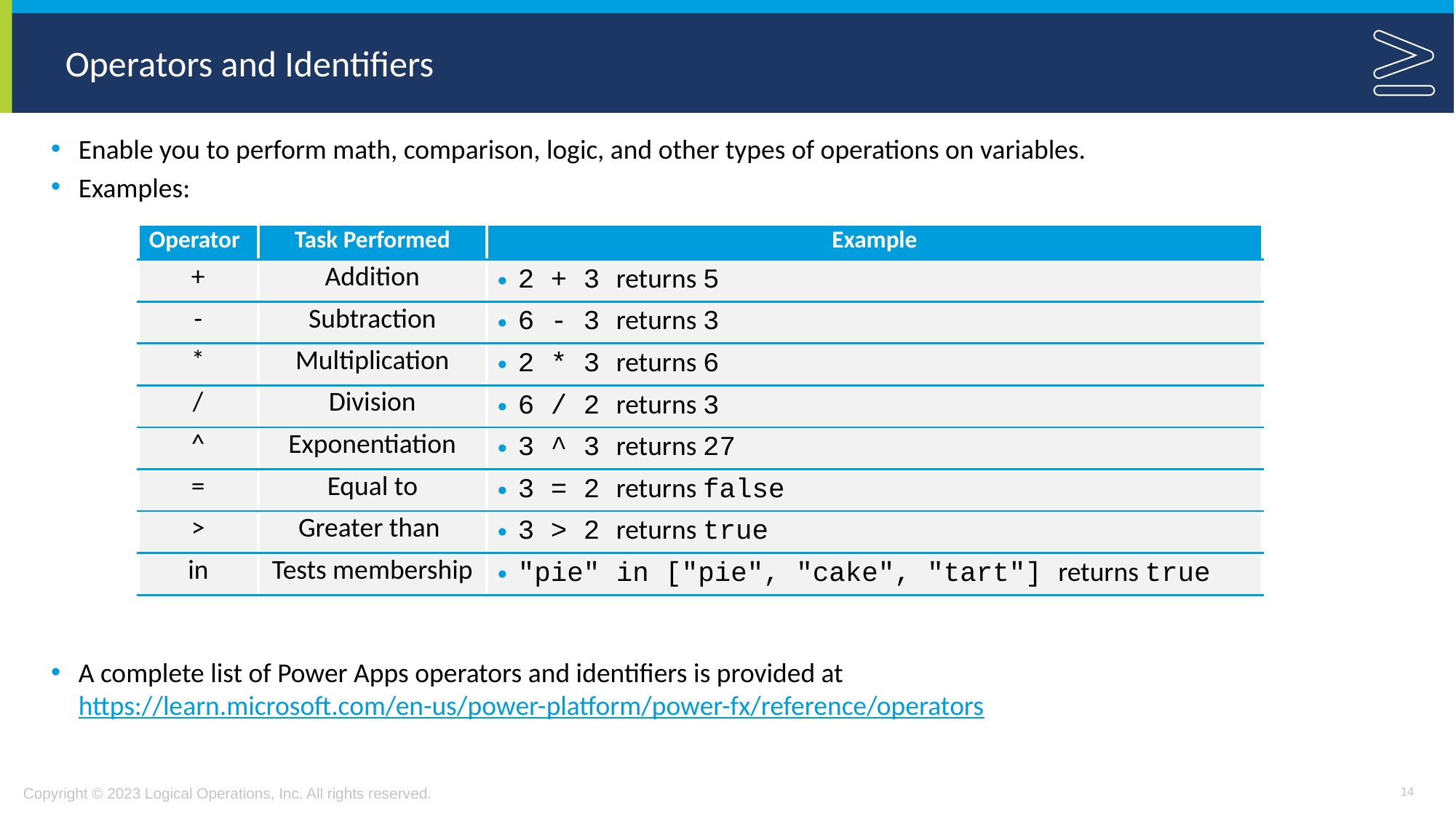

# Operators and Identifiers
Enable you to perform math, comparison, logic, and other types of operations on variables.
Examples:
| Operator | Task Performed | Example |
| --- | --- | --- |
| + | Addition | 2 + 3 returns 5 |
| - | Subtraction | 6 - 3 returns 3 |
| \* | Multiplication | 2 \* 3 returns 6 |
| / | Division | 6 / 2 returns 3 |
| ^ | Exponentiation | 3 ^ 3 returns 27 |
| = | Equal to | 3 = 2 returns false |
| > | Greater than | 3 > 2 returns true |
| in | Tests membership | "pie" in ["pie", "cake", "tart"] returns true |
A complete list of Power Apps operators and identifiers is provided at
https://learn.microsoft.com/en-us/power-platform/power-fx/reference/operators
14